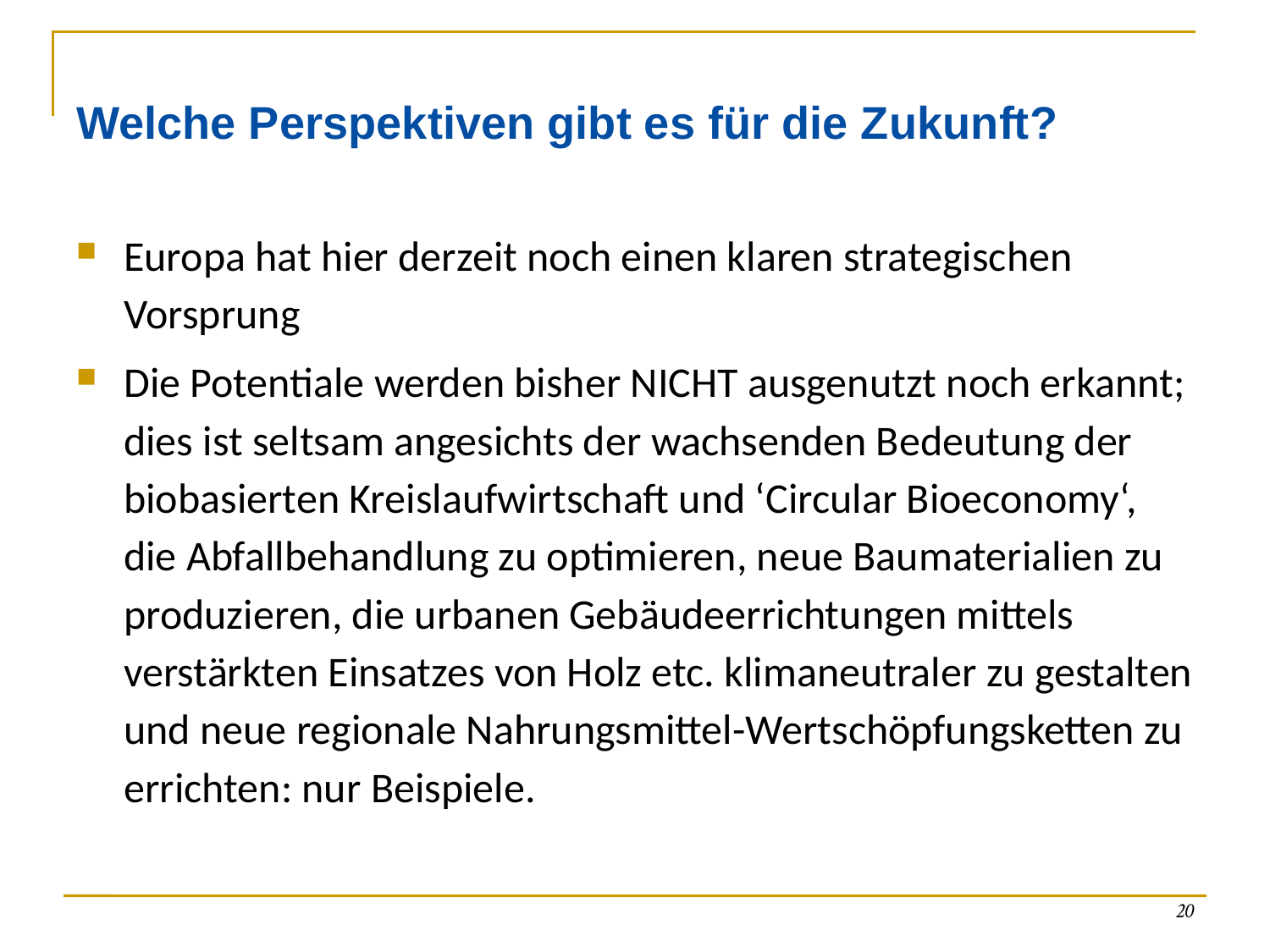

# Welche Perspektiven gibt es für die Zukunft?
Europa hat hier derzeit noch einen klaren strategischen Vorsprung
Die Potentiale werden bisher NICHT ausgenutzt noch erkannt; dies ist seltsam angesichts der wachsenden Bedeutung der biobasierten Kreislaufwirtschaft und ‘Circular Bioeconomy‘, die Abfallbehandlung zu optimieren, neue Baumaterialien zu produzieren, die urbanen Gebäudeerrichtungen mittels verstärkten Einsatzes von Holz etc. klimaneutraler zu gestalten und neue regionale Nahrungsmittel-Wertschöpfungsketten zu errichten: nur Beispiele.

20